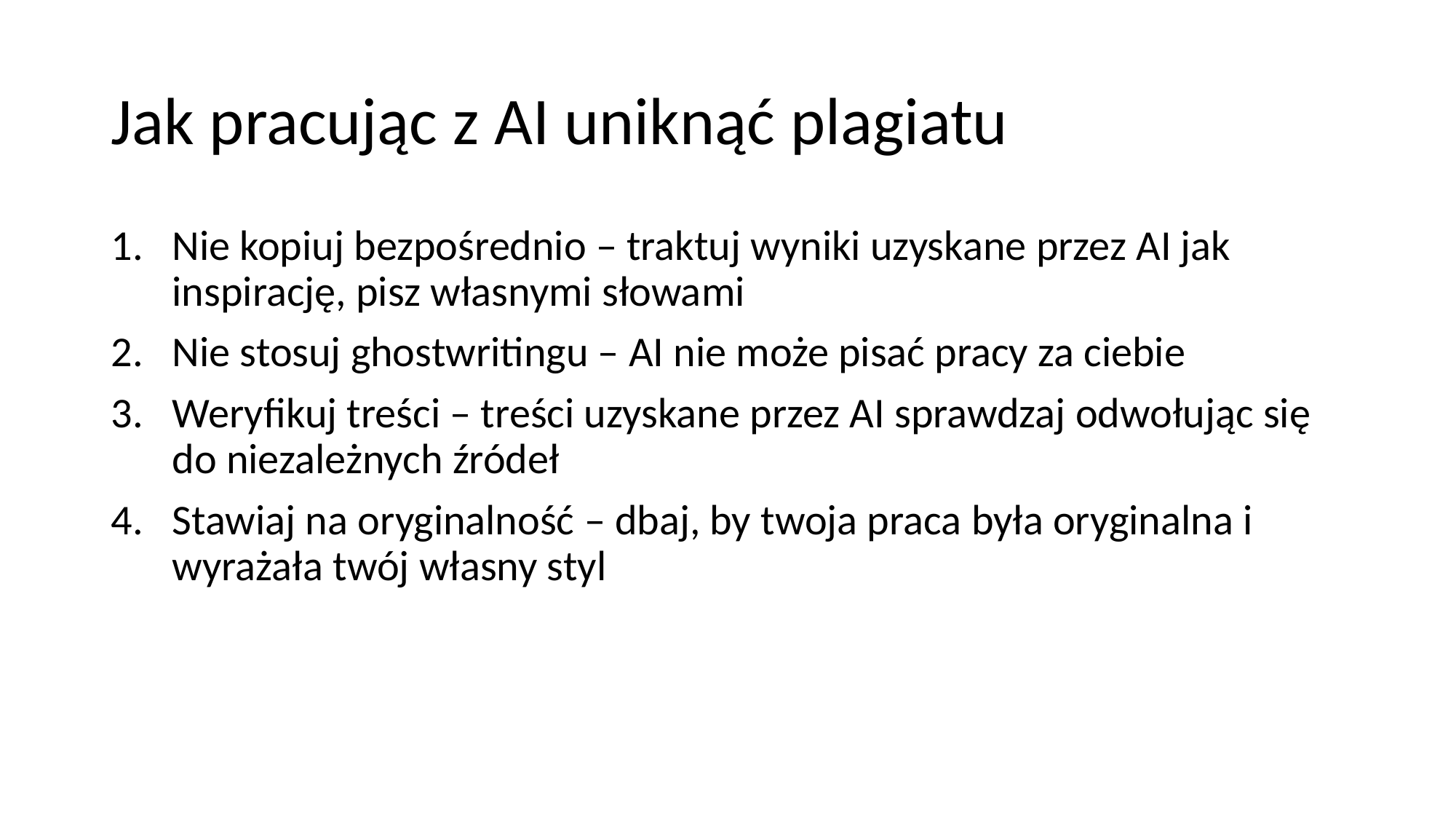

# Jak pracując z AI uniknąć plagiatu
Nie kopiuj bezpośrednio – traktuj wyniki uzyskane przez AI jak inspirację, pisz własnymi słowami
Nie stosuj ghostwritingu – AI nie może pisać pracy za ciebie
Weryfikuj treści – treści uzyskane przez AI sprawdzaj odwołując się do niezależnych źródeł
Stawiaj na oryginalność – dbaj, by twoja praca była oryginalna i wyrażała twój własny styl